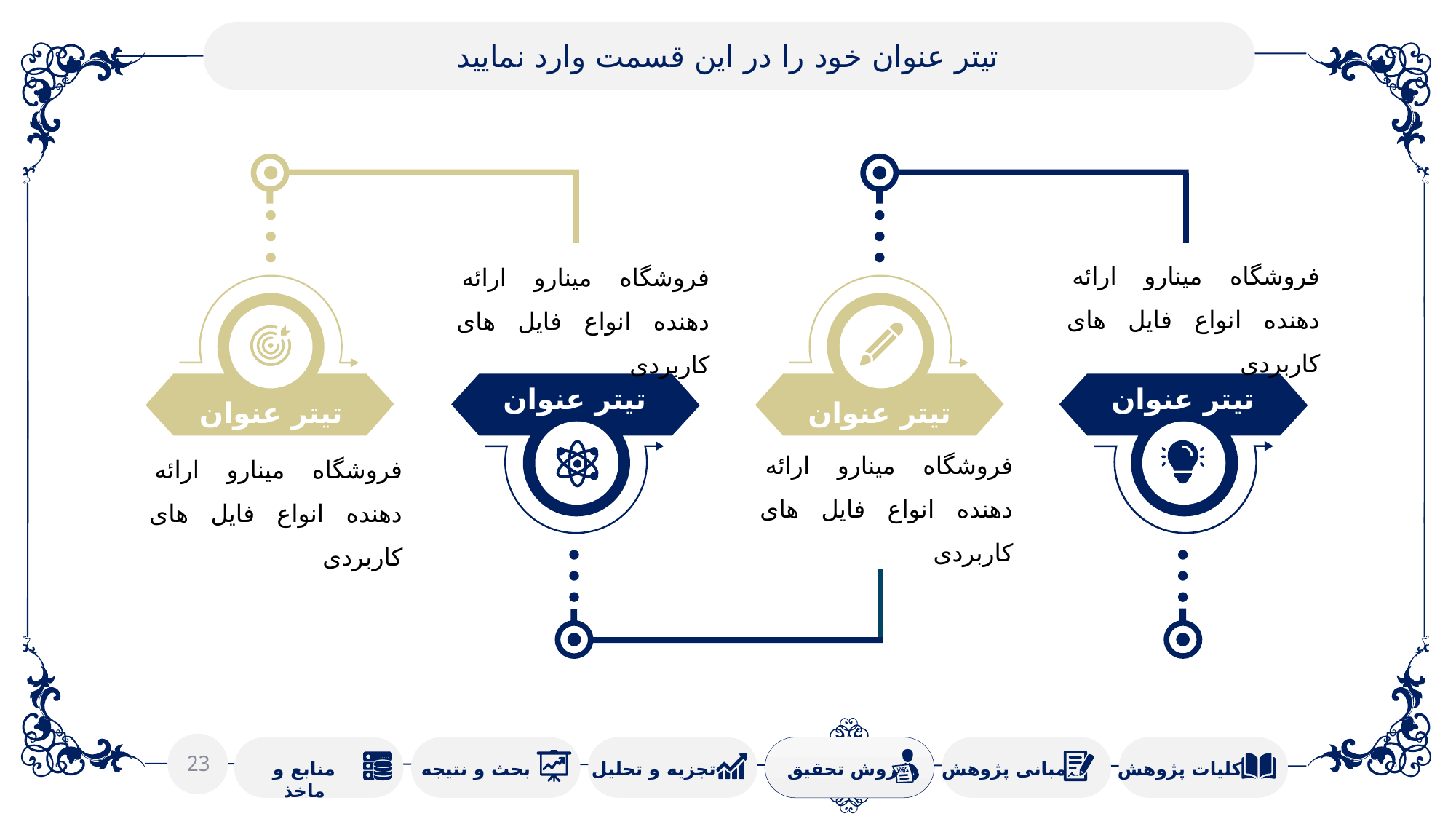

تیتر عنوان خود را در این قسمت وارد نمایید

تیتر عنوان
فروشگاه مینارو ارائه دهنده انواع فایل های کاربردی

تیتر عنوان
فروشگاه مینارو ارائه دهنده انواع فایل های کاربردی
فروشگاه مینارو ارائه دهنده انواع فایل های کاربردی

تیتر عنوان

فروشگاه مینارو ارائه دهنده انواع فایل های کاربردی

تیتر عنوان

23